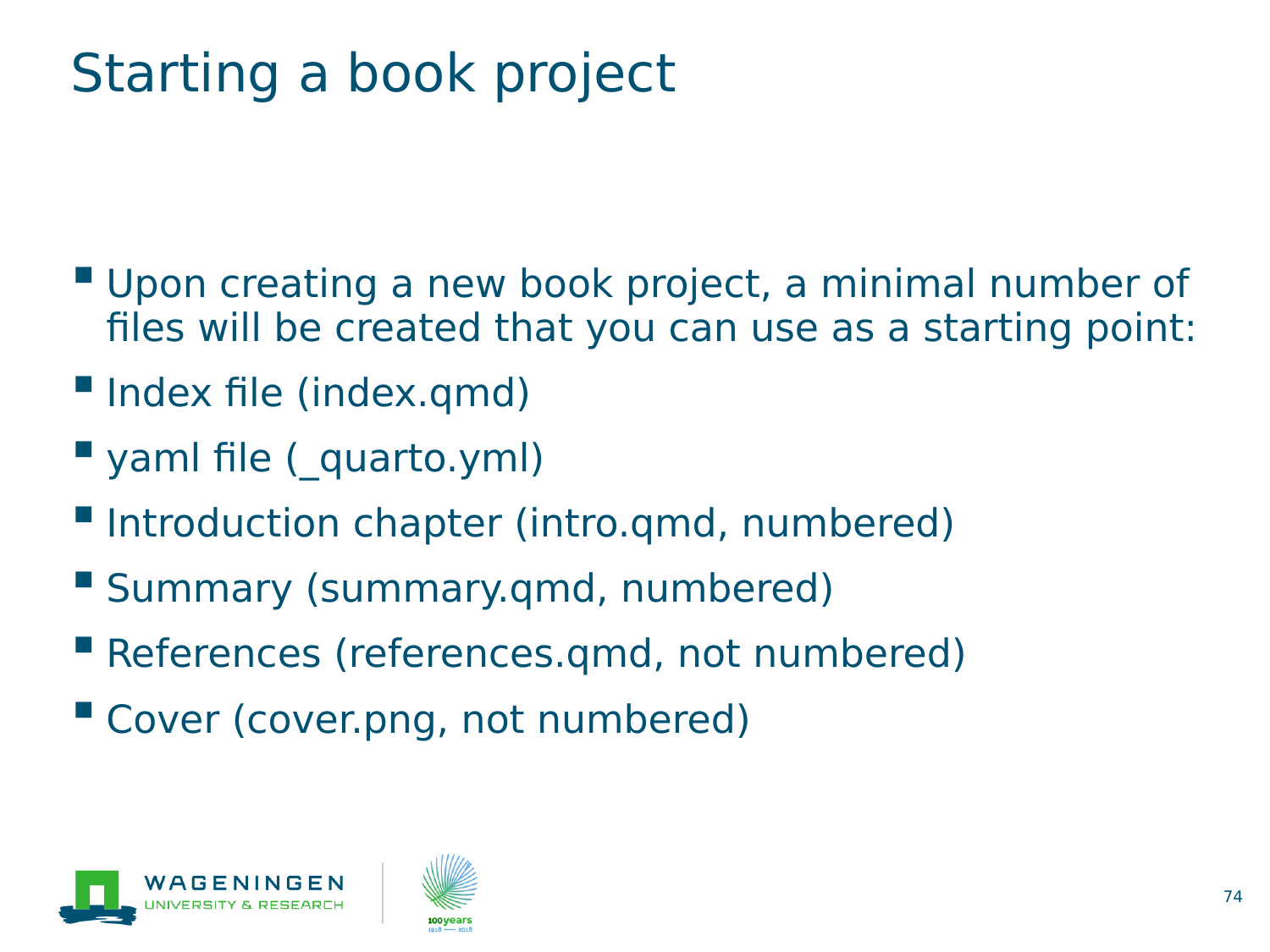

# Starting a book project
Upon creating a new book project, a minimal number of files will be created that you can use as a starting point:
Index file (index.qmd)
yaml file (_quarto.yml)
Introduction chapter (intro.qmd, numbered)
Summary (summary.qmd, numbered)
References (references.qmd, not numbered)
Cover (cover.png, not numbered)
74